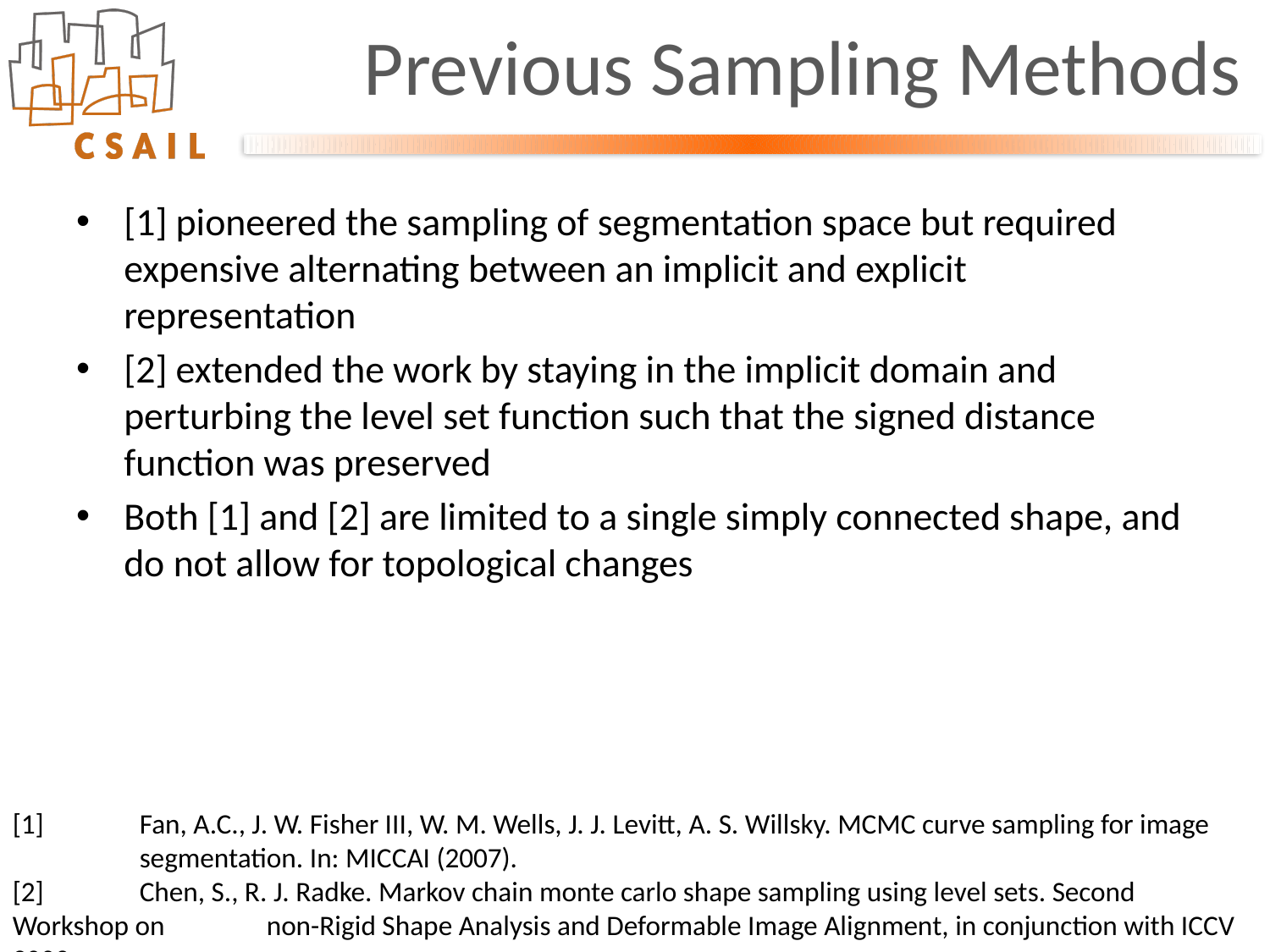

# Previous Sampling Methods
[1] pioneered the sampling of segmentation space but required expensive alternating between an implicit and explicit representation
[2] extended the work by staying in the implicit domain and perturbing the level set function such that the signed distance function was preserved
Both [1] and [2] are limited to a single simply connected shape, and do not allow for topological changes
[1]	Fan, A.C., J. W. Fisher III, W. M. Wells, J. J. Levitt, A. S. Willsky. MCMC curve sampling for image 	segmentation. In: MICCAI (2007).
[2]	Chen, S., R. J. Radke. Markov chain monte carlo shape sampling using level sets. Second Workshop on 	non-Rigid Shape Analysis and Deformable Image Alignment, in conjunction with ICCV 2009.